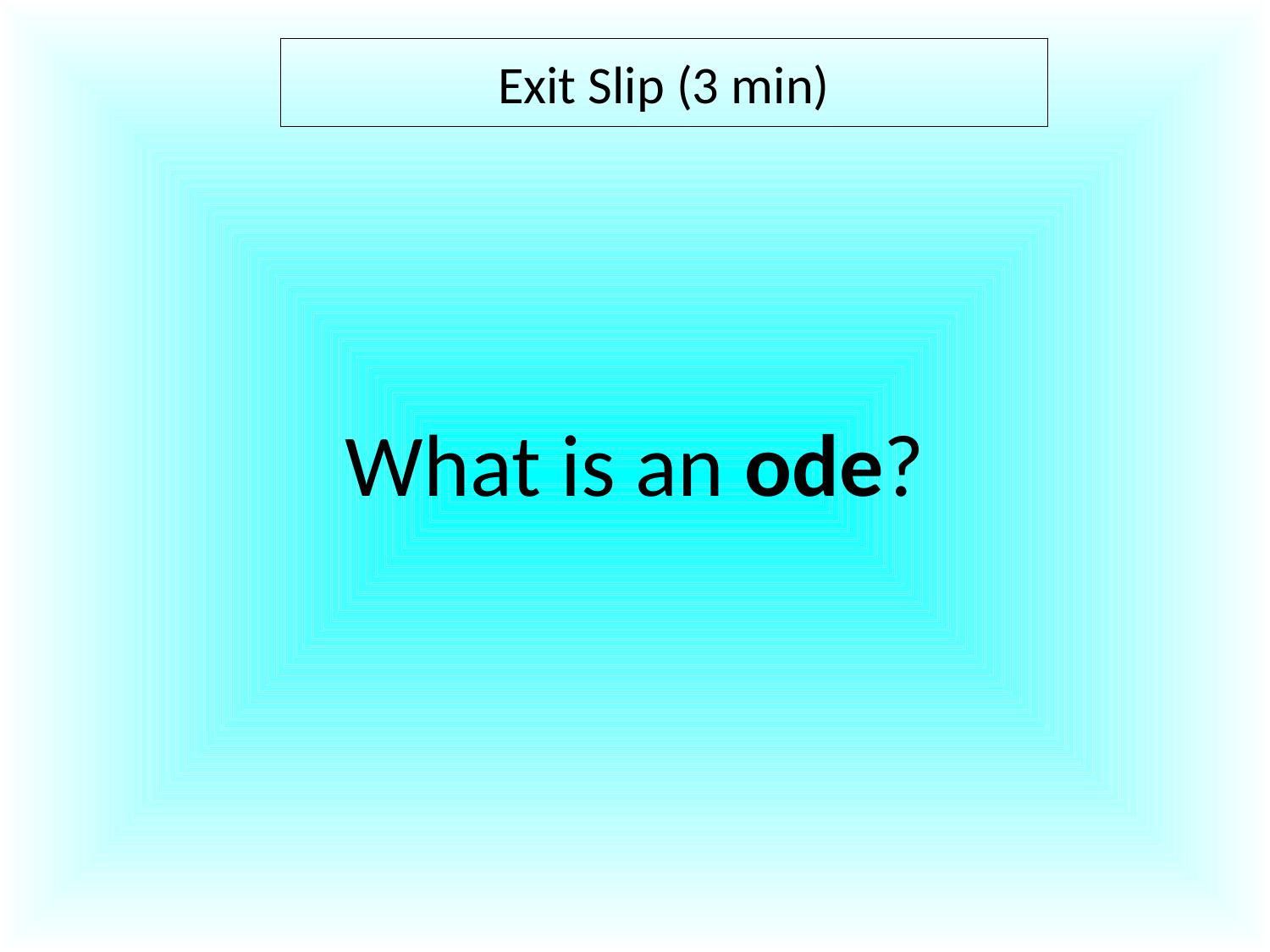

Exit Slip (3 min)
What is an ode?